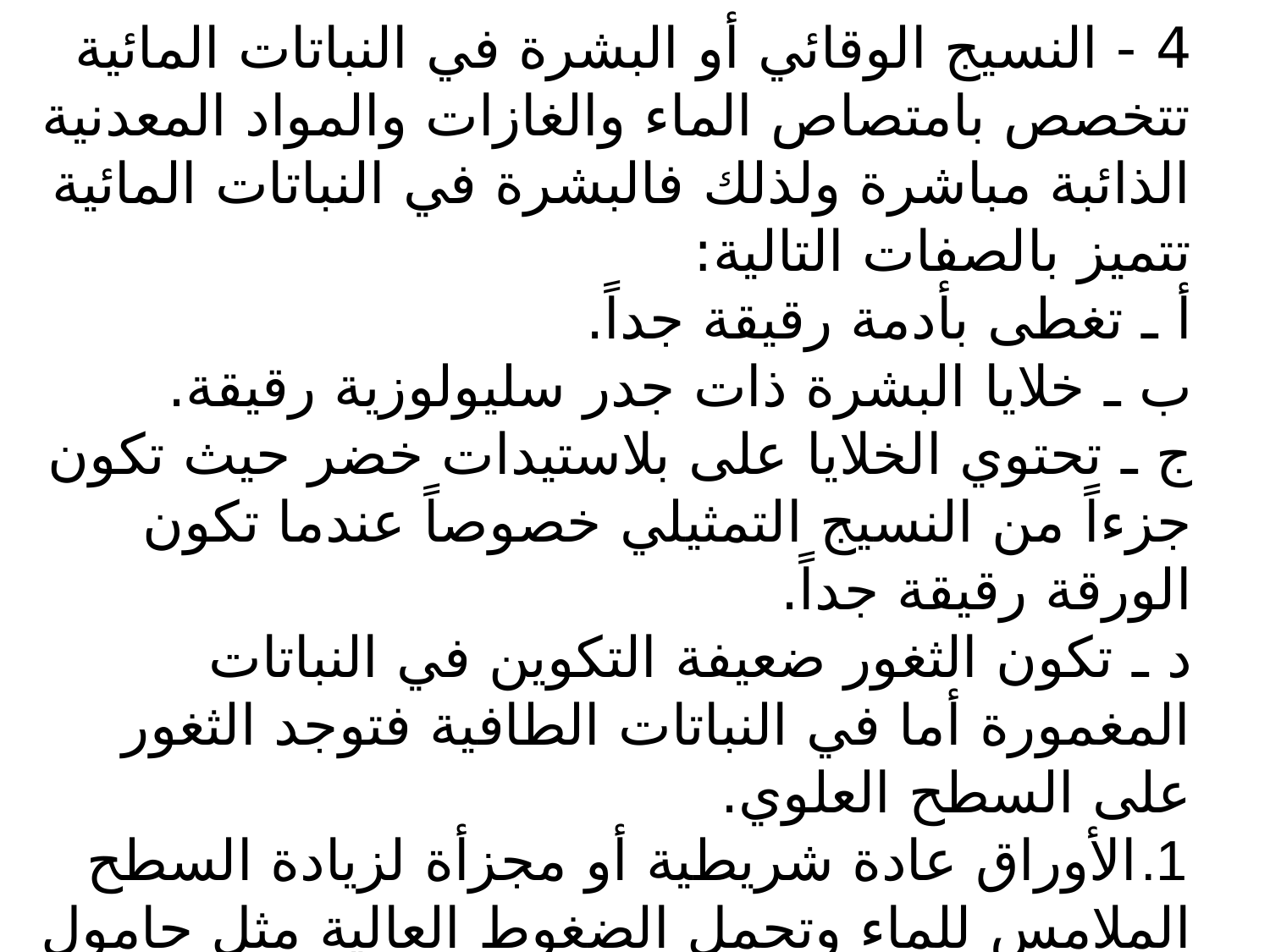

4 - النسيج الوقائي أو البشرة في النباتات المائية تتخصص بامتصاص الماء والغازات والمواد المعدنية الذائبة مباشرة ولذلك فالبشرة في النباتات المائية تتميز بالصفات التالية:
أ ـ تغطى بأدمة رقيقة جداً.
ب ـ خلايا البشرة ذات جدر سليولوزية رقيقة.
ج ـ تحتوي الخلايا على بلاستيدات خضر حيث تكون جزءاً من النسيج التمثيلي خصوصاً عندما تكون الورقة رقيقة جداً.
د ـ تكون الثغور ضعيفة التكوين في النباتات المغمورة أما في النباتات الطافية فتوجد الثغور على السطح العلوي.
الأوراق عادة شريطية أو مجزأة لزيادة السطح الملامس للماء وتحمل الضغوط العالية مثل حامول الماء Utricularia والإيلوديا Elodea.